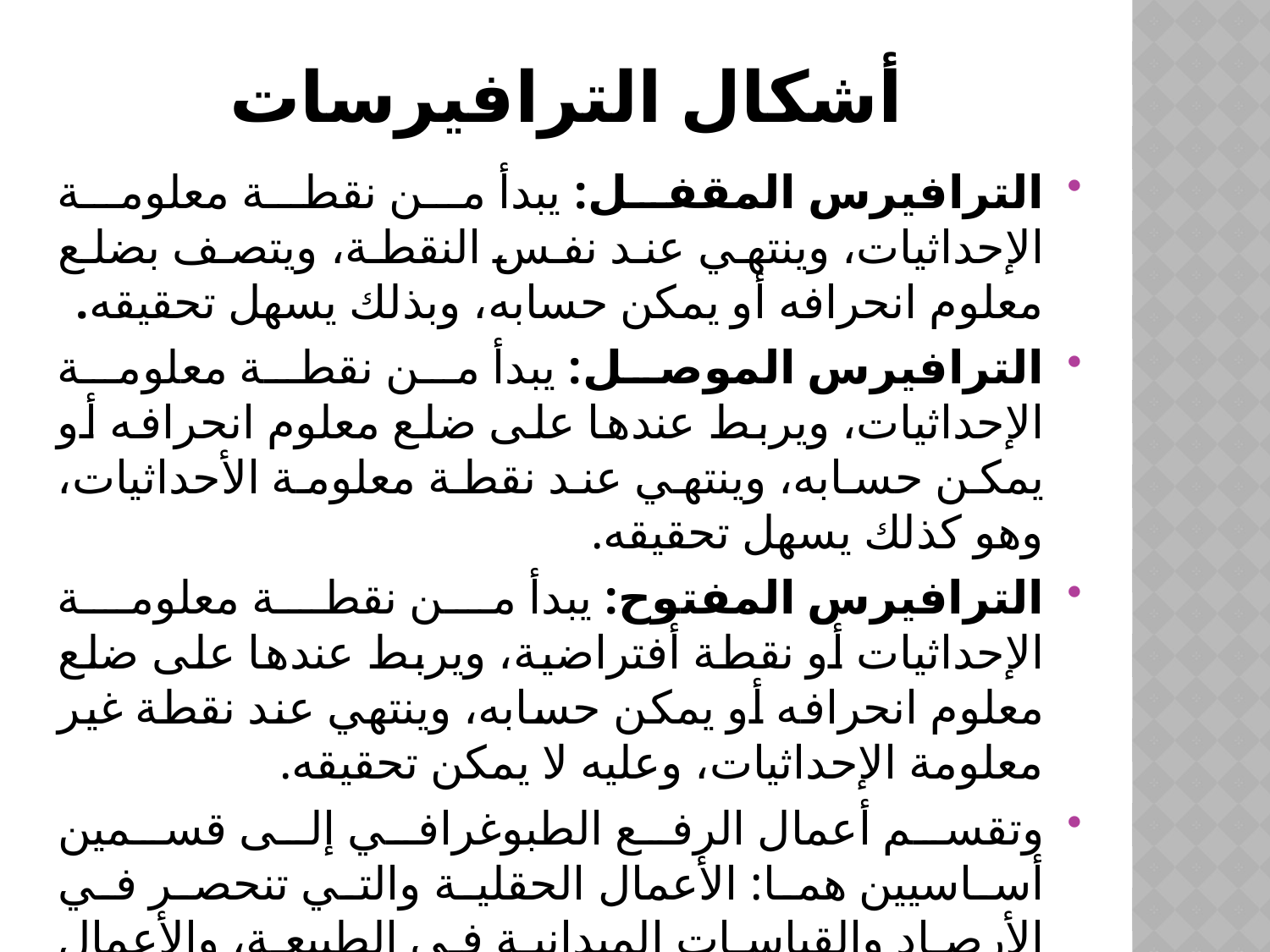

# أشكال الترافيرسات
الترافيرس المقفل: يبدأ من نقطة معلومة الإحداثيات، وينتهي عند نفس النقطة، ويتصف بضلع معلوم انحرافه أو يمكن حسابه، وبذلك يسهل تحقيقه.
الترافيرس الموصل: يبدأ من نقطة معلومة الإحداثيات، ويربط عندها على ضلع معلوم انحرافه أو يمكن حسابه، وينتهي عند نقطة معلومة الأحداثيات، وهو كذلك يسهل تحقيقه.
الترافيرس المفتوح: يبدأ من نقطة معلومة الإحداثيات أو نقطة أفتراضية، ويربط عندها على ضلع معلوم انحرافه أو يمكن حسابه، وينتهي عند نقطة غير معلومة الإحداثيات، وعليه لا يمكن تحقيقه.
وتقسم أعمال الرفع الطبوغرافي إلى قسمين أساسيين هما: الأعمال الحقلية والتي تنحصر في الأرصاد والقياسات الميدانية في الطبيعة، والأعمال المكتبية والمقصود بها عمليتي الحساب والرسم.